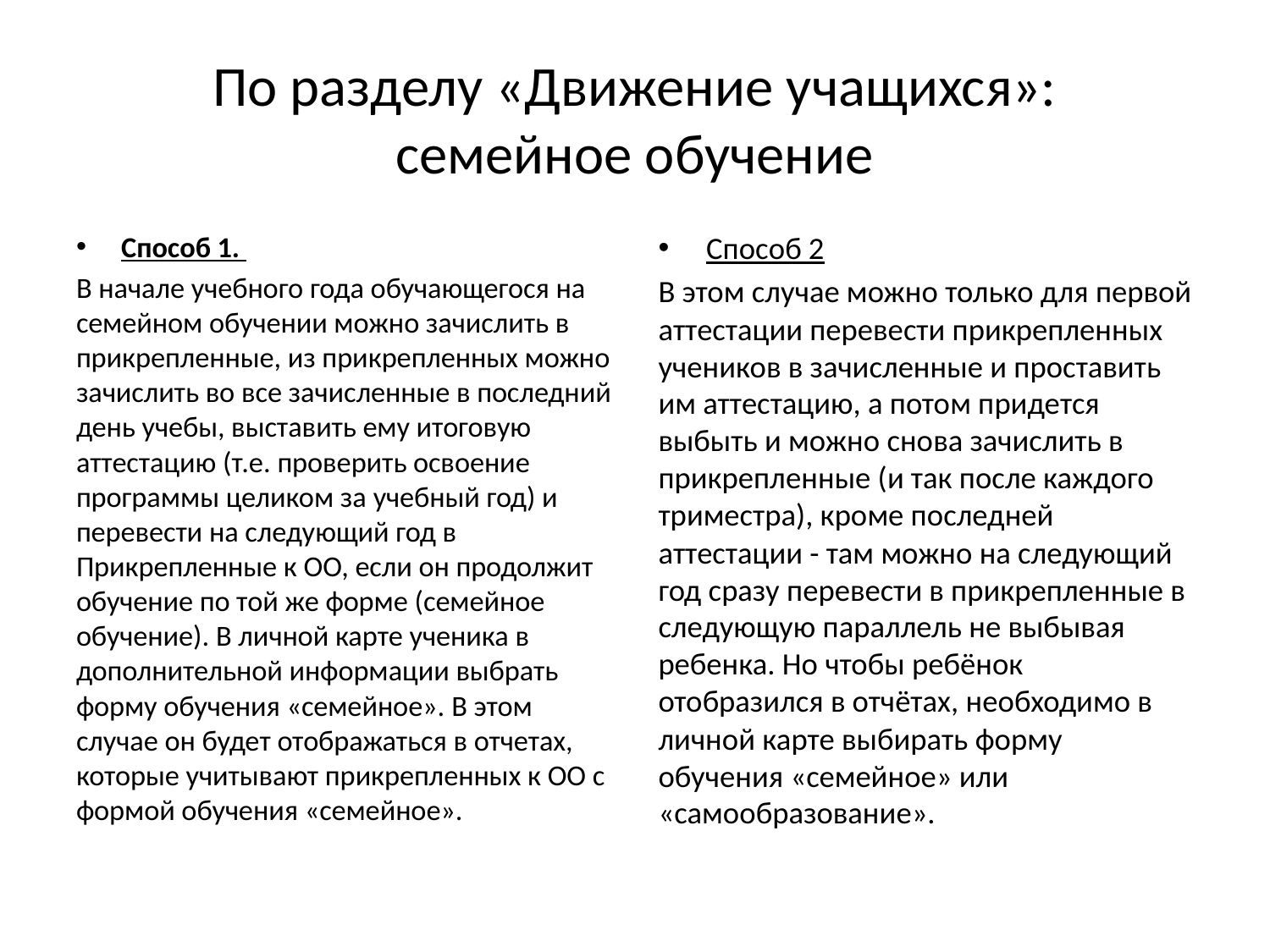

# По разделу «Движение учащихся»: семейное обучение
Способ 1.
В начале учебного года обучающегося на семейном обучении можно зачислить в прикрепленные, из прикрепленных можно зачислить во все зачисленные в последний день учебы, выставить ему итоговую аттестацию (т.е. проверить освоение программы целиком за учебный год) и перевести на следующий год в Прикрепленные к ОО, если он продолжит обучение по той же форме (семейное обучение). В личной карте ученика в дополнительной информации выбрать форму обучения «семейное». В этом случае он будет отображаться в отчетах, которые учитывают прикрепленных к ОО с формой обучения «семейное».
Способ 2
В этом случае можно только для первой аттестации перевести прикрепленных учеников в зачисленные и проставить им аттестацию, а потом придется выбыть и можно снова зачислить в прикрепленные (и так после каждого триместра), кроме последней аттестации - там можно на следующий год сразу перевести в прикрепленные в следующую параллель не выбывая ребенка. Но чтобы ребёнок отобразился в отчётах, необходимо в личной карте выбирать форму обучения «семейное» или «самообразование».